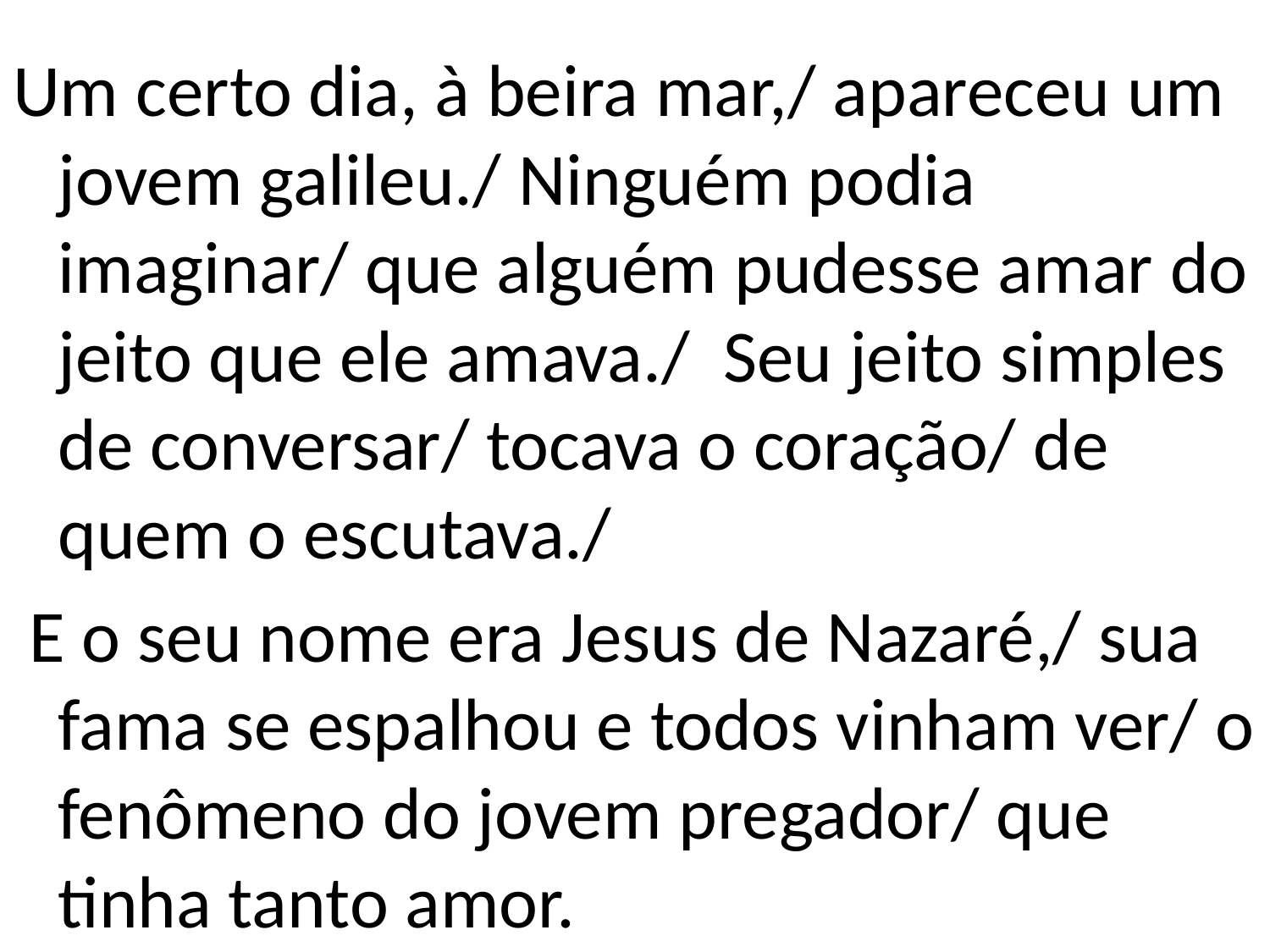

#
Um certo dia, à beira mar,/ apareceu um jovem galileu./ Ninguém podia imaginar/ que alguém pudesse amar do jeito que ele amava./  Seu jeito simples de conversar/ tocava o coração/ de quem o escutava./
 E o seu nome era Jesus de Nazaré,/ sua fama se espalhou e todos vinham ver/ o fenômeno do jovem pregador/ que tinha tanto amor.